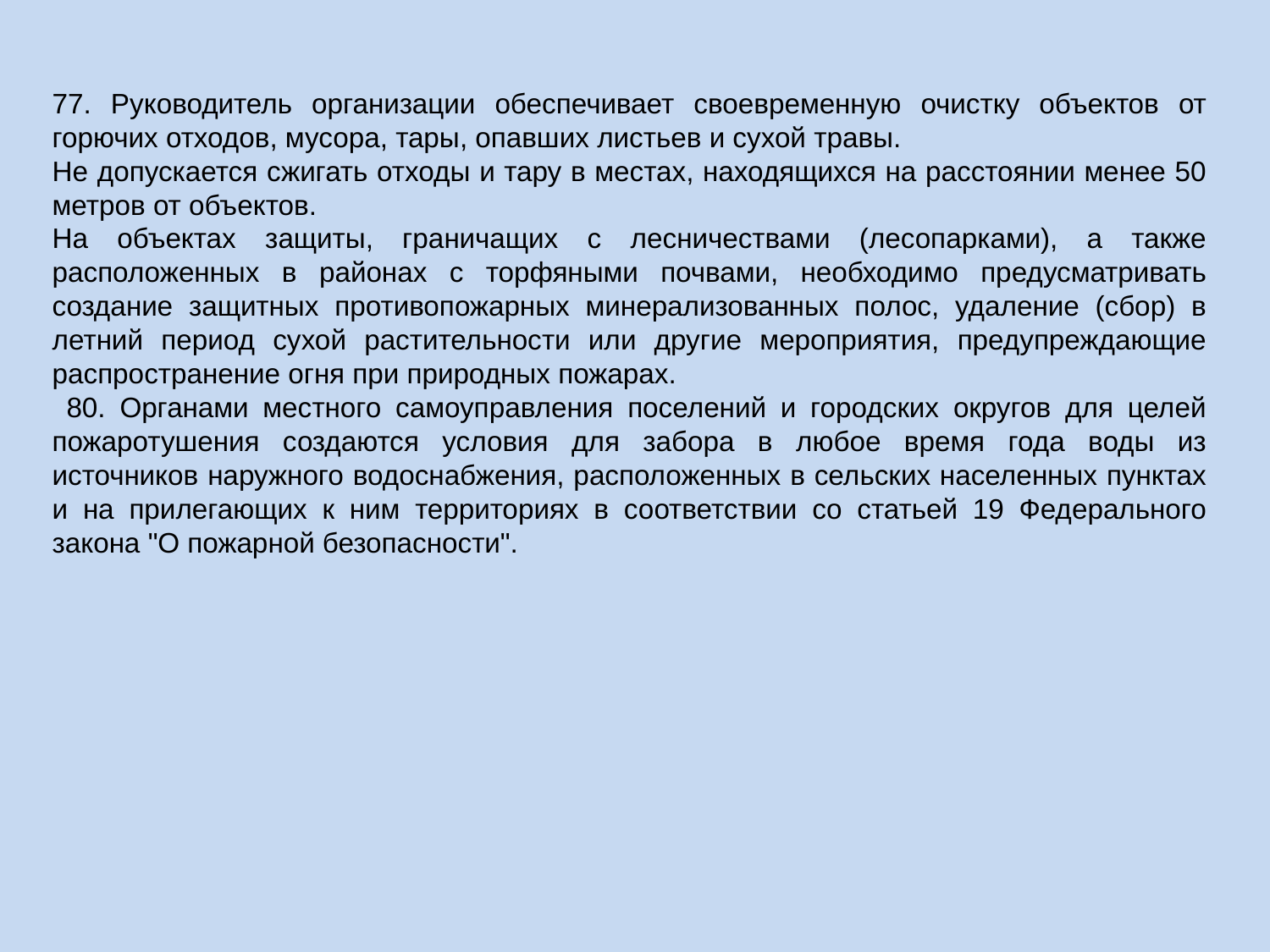

77. Руководитель организации обеспечивает своевременную очистку объектов от горючих отходов, мусора, тары, опавших листьев и сухой травы.
Не допускается сжигать отходы и тару в местах, находящихся на расстоянии менее 50 метров от объектов.
На объектах защиты, граничащих с лесничествами (лесопарками), а также расположенных в районах с торфяными почвами, необходимо предусматривать создание защитных противопожарных минерализованных полос, удаление (сбор) в летний период сухой растительности или другие мероприятия, предупреждающие распространение огня при природных пожарах.
 80. Органами местного самоуправления поселений и городских округов для целей пожаротушения создаются условия для забора в любое время года воды из источников наружного водоснабжения, расположенных в сельских населенных пунктах и на прилегающих к ним территориях в соответствии со статьей 19 Федерального закона "О пожарной безопасности".